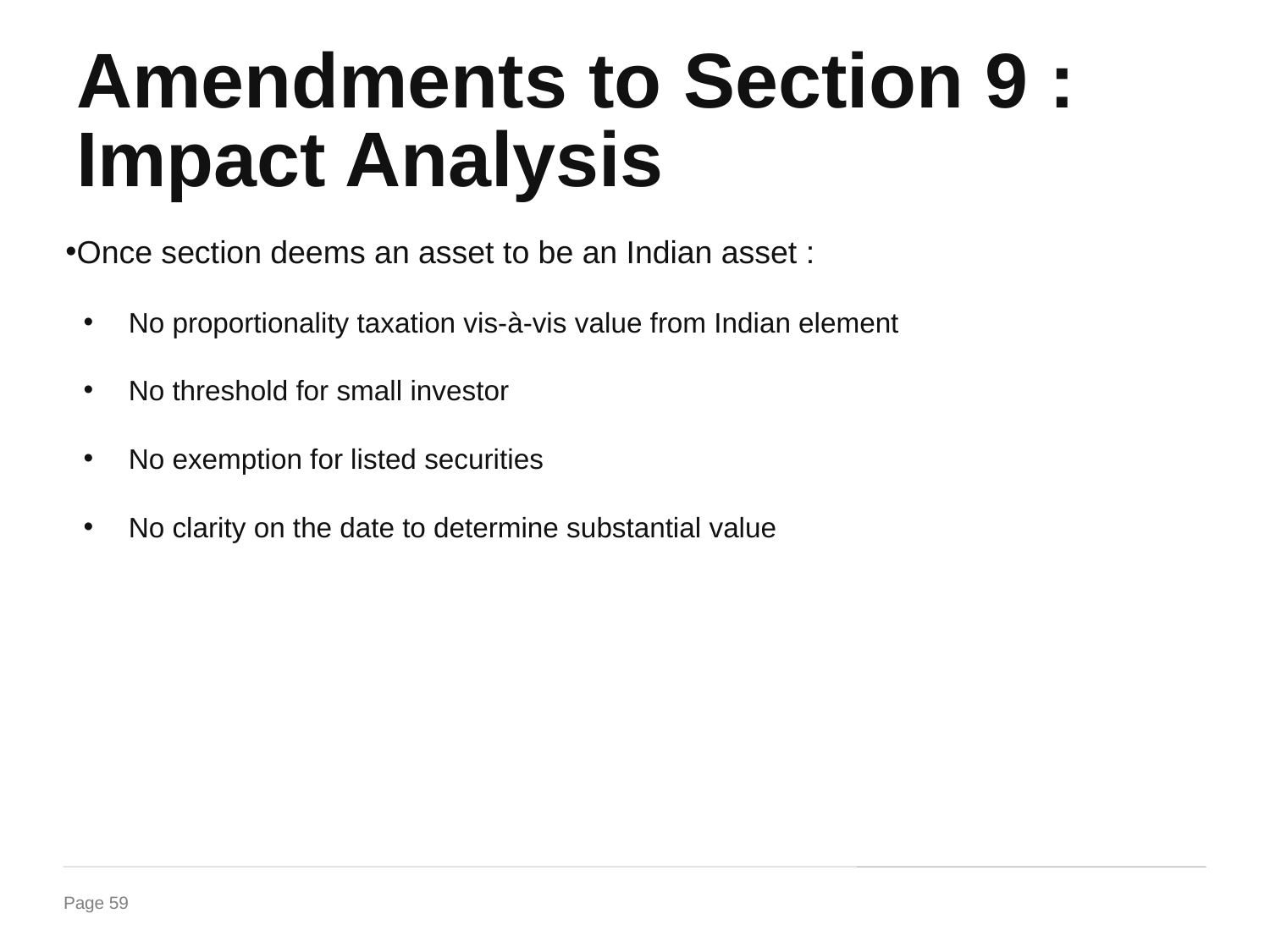

Amendments to Section 9 : Impact Analysis
Once section deems an asset to be an Indian asset :
No proportionality taxation vis-à-vis value from Indian element
No threshold for small investor
No exemption for listed securities
No clarity on the date to determine substantial value